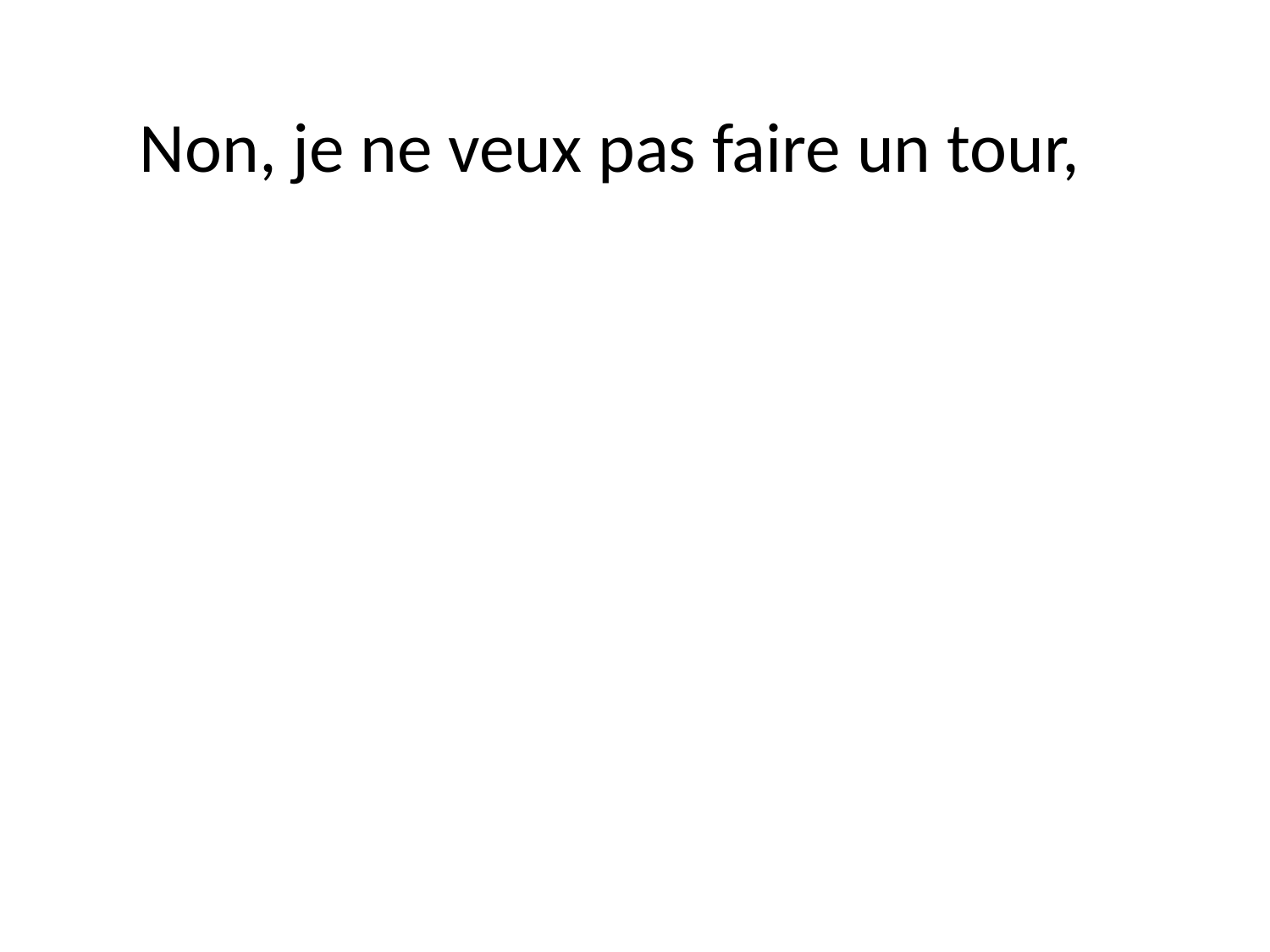

Non, je ne veux pas faire un tour,